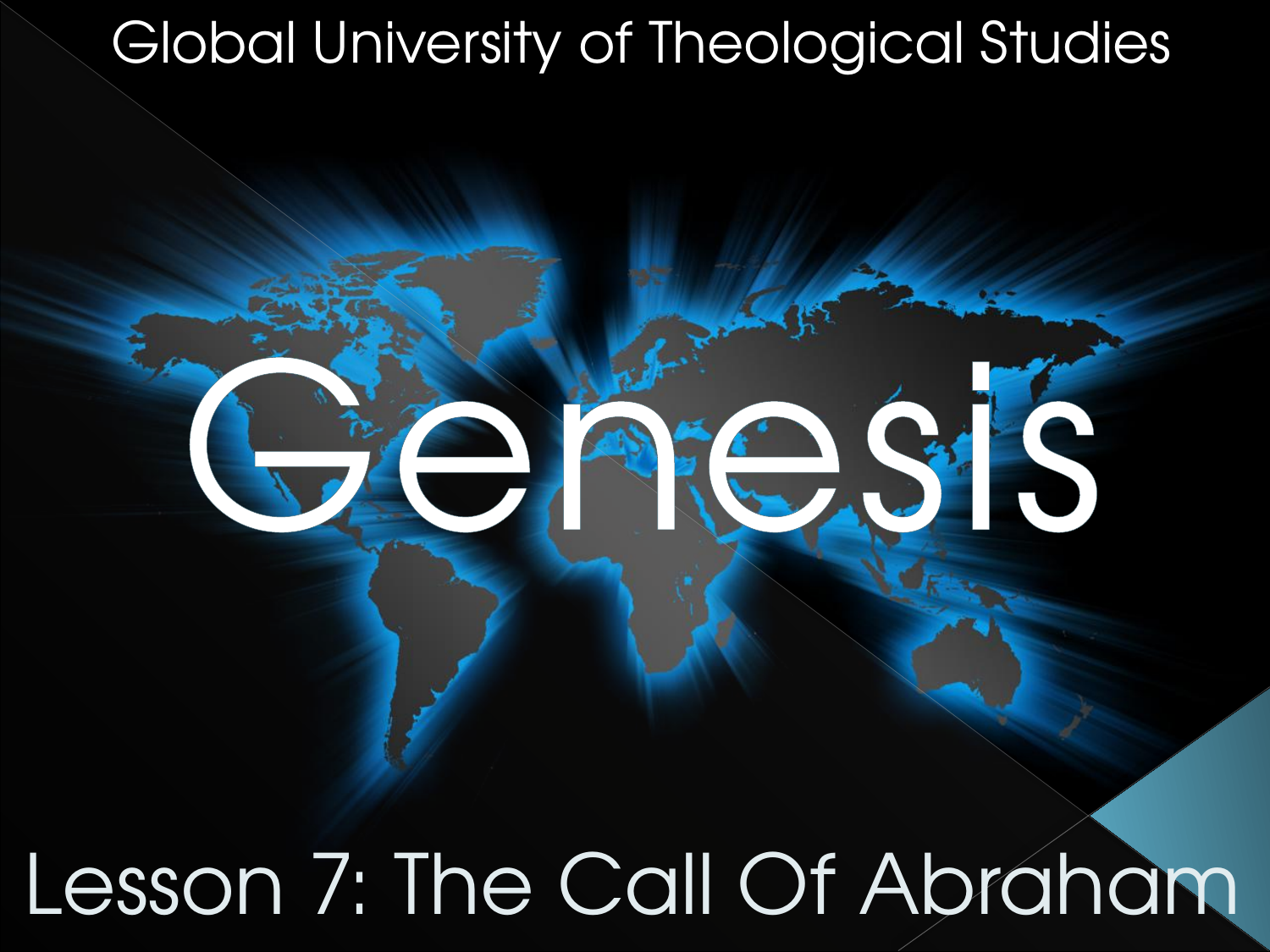

Global University of Theological Studies
# Genesis
Lesson 7: The Call Of Abraham